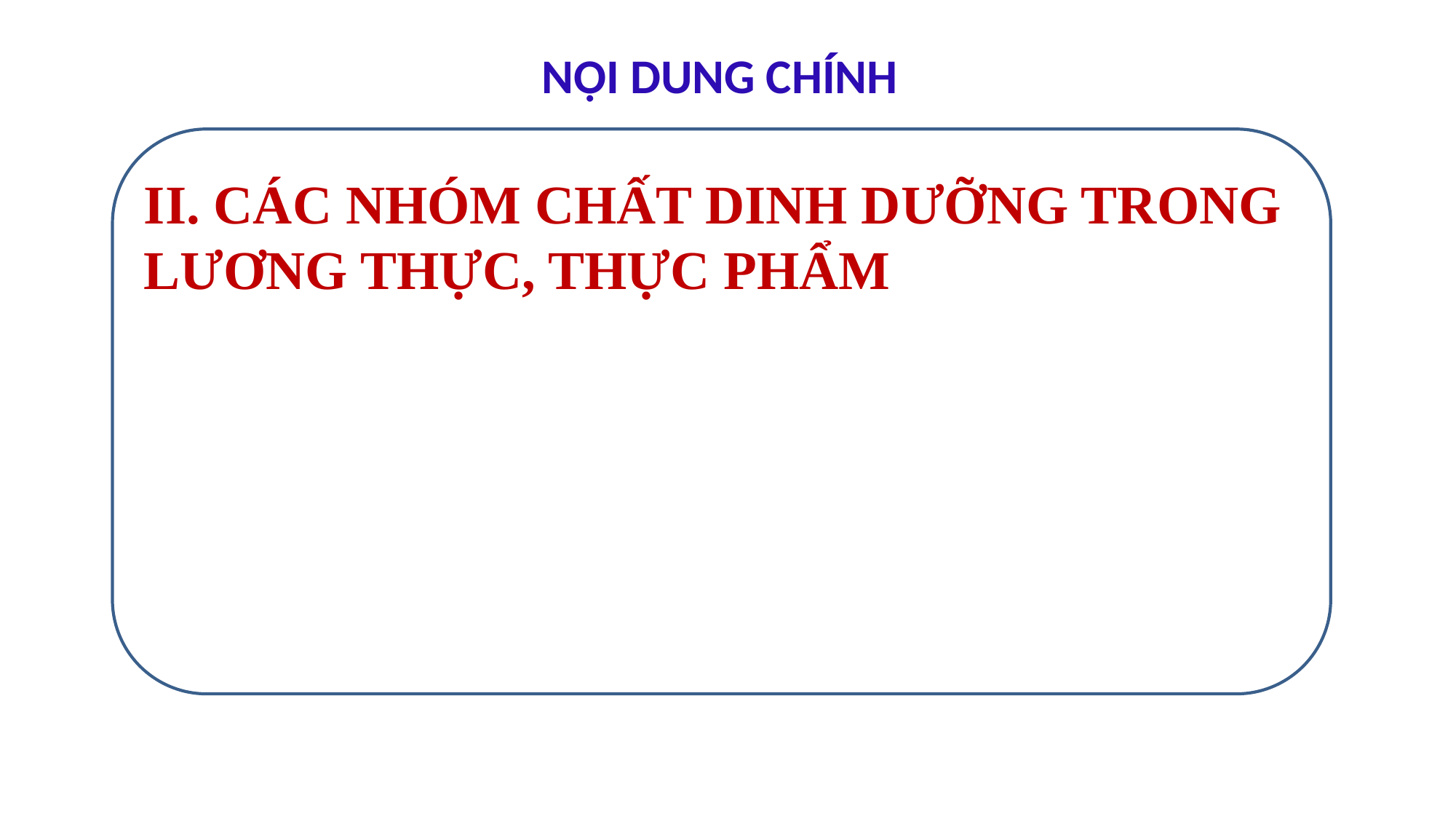

NỘI DUNG CHÍNH

II. CÁC NHÓM CHẤT DINH DƯỠNG TRONG   LƯƠNG THỰC, THỰC PHẨM